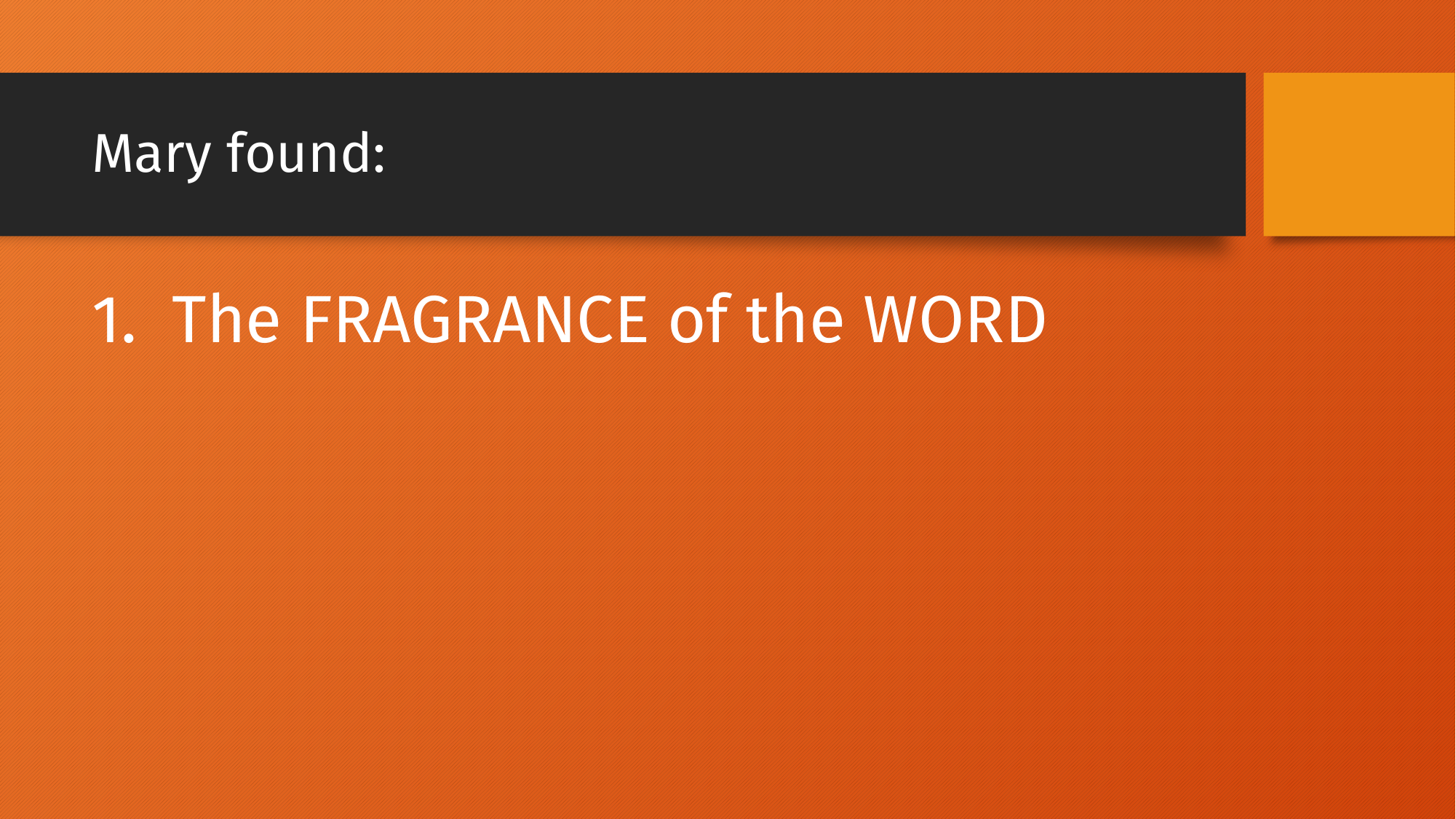

# Mary found:
1.  The FRAGRANCE of the WORD